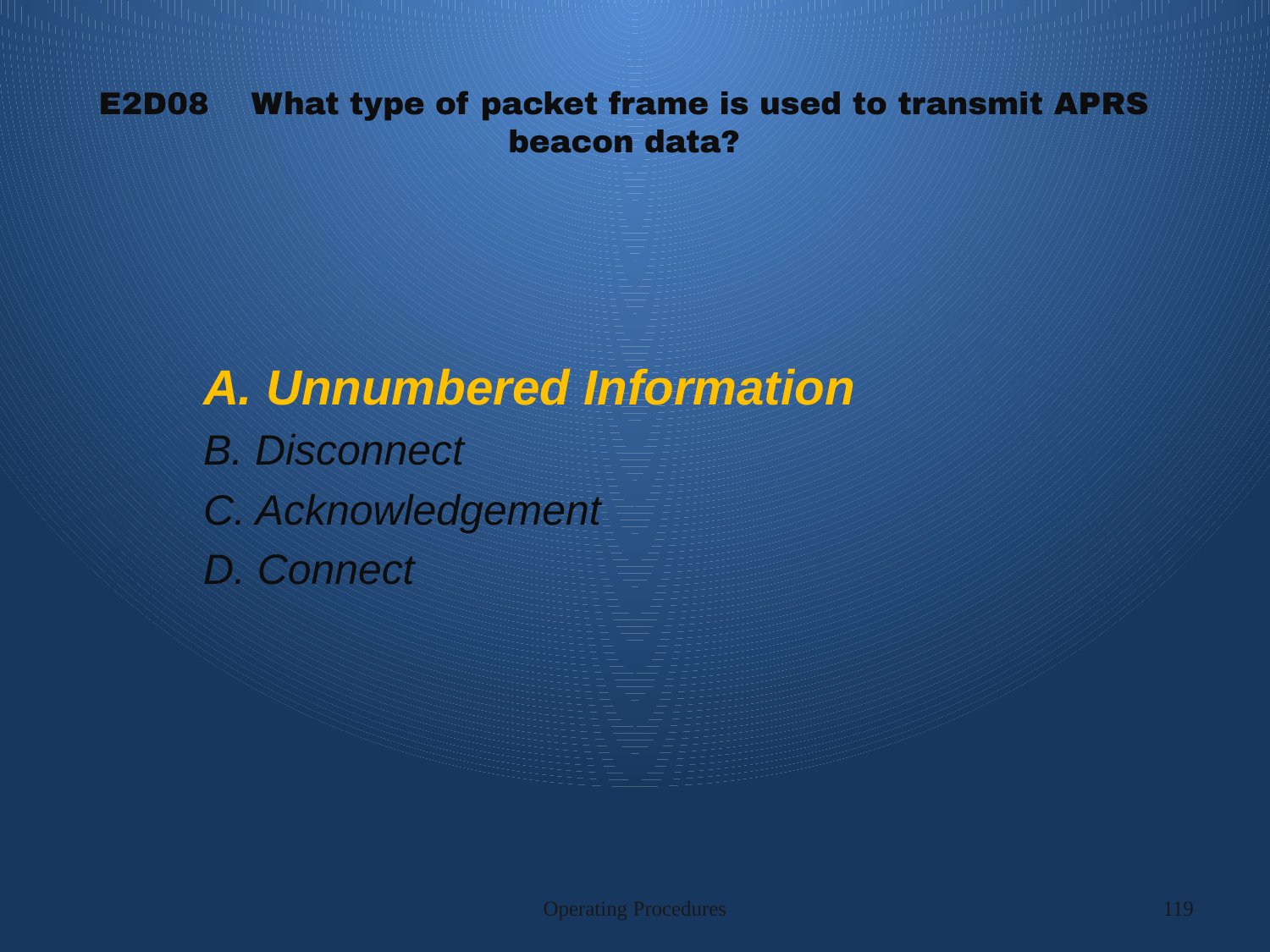

# E2D08    What type of packet frame is used to transmit APRS beacon data?
A. Unnumbered Information
B. Disconnect
C. Acknowledgement
D. Connect
Operating Procedures
119